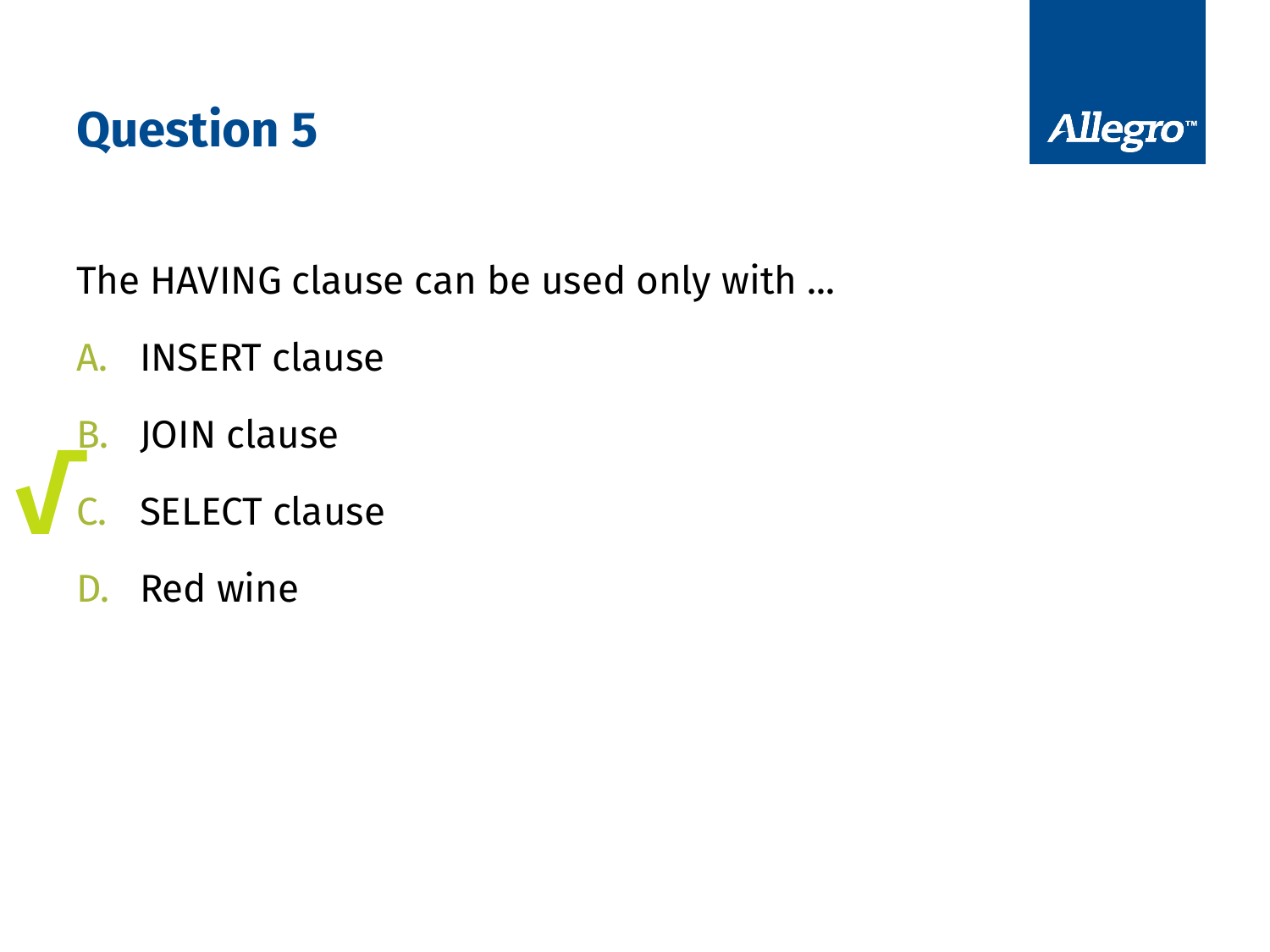

# Question 5

The HAVING clause can be used only with ...
INSERT clause
JOIN clause
SELECT clause
Red wine
√